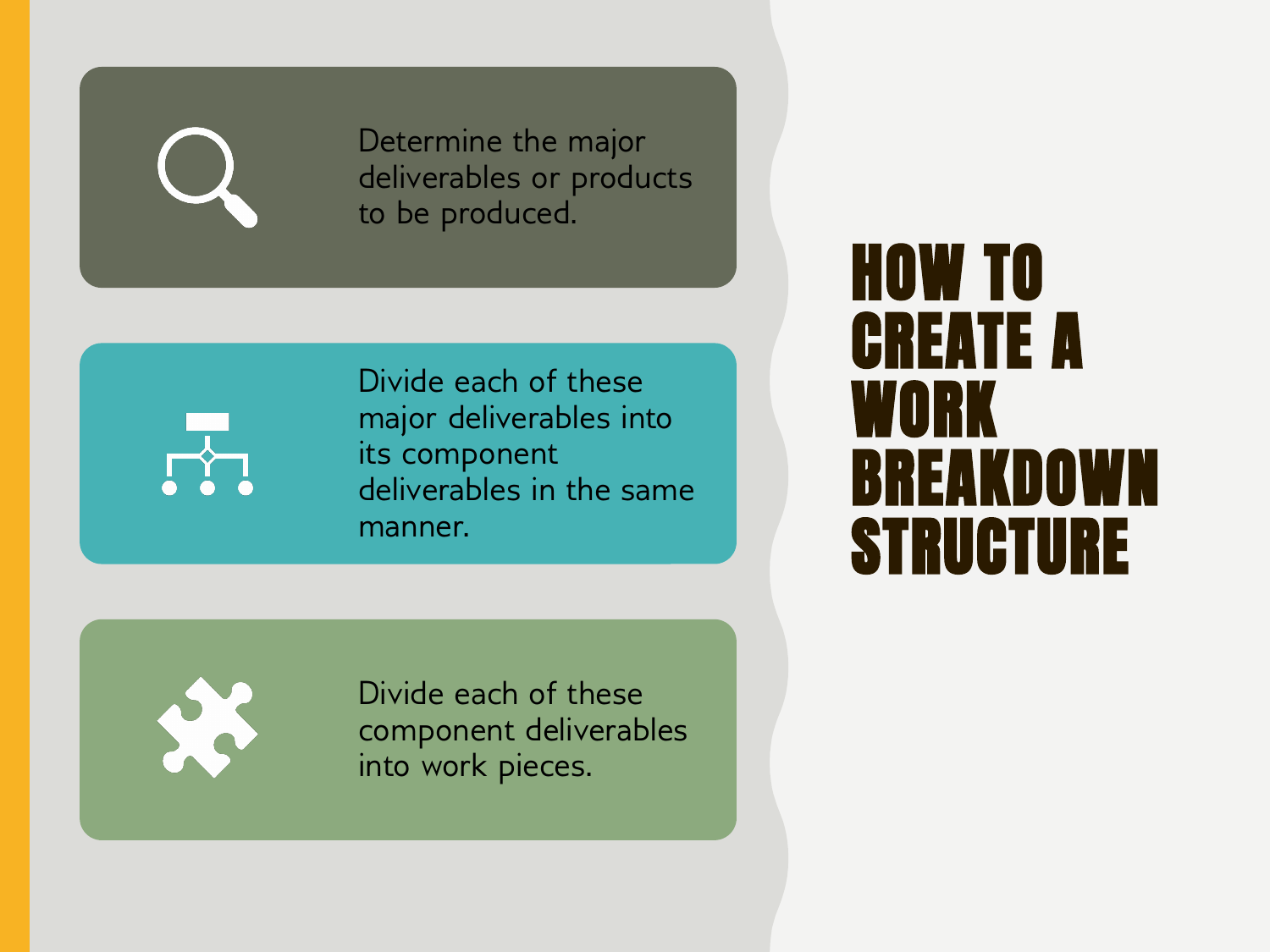

Determine the major deliverables or products to be produced.
Divide each of these major deliverables into its component deliverables in the same manner.
Divide each of these component deliverables into work pieces.
# How to Create a Work Breakdown Structure